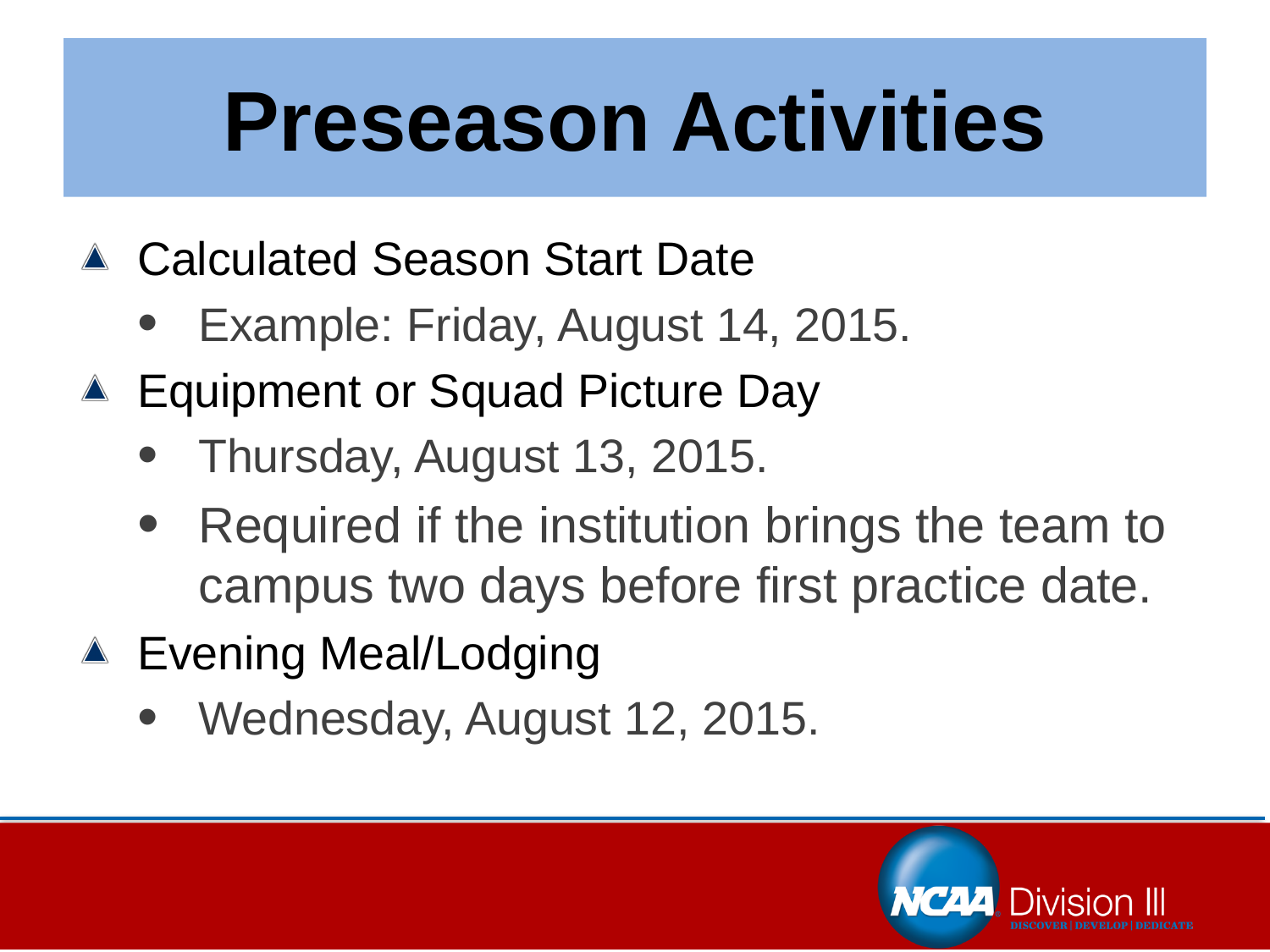

# Preseason Activities
Calculated Season Start Date
Example: Friday, August 14, 2015.
Equipment or Squad Picture Day
Thursday, August 13, 2015.
Required if the institution brings the team to campus two days before first practice date.
Evening Meal/Lodging
Wednesday, August 12, 2015.